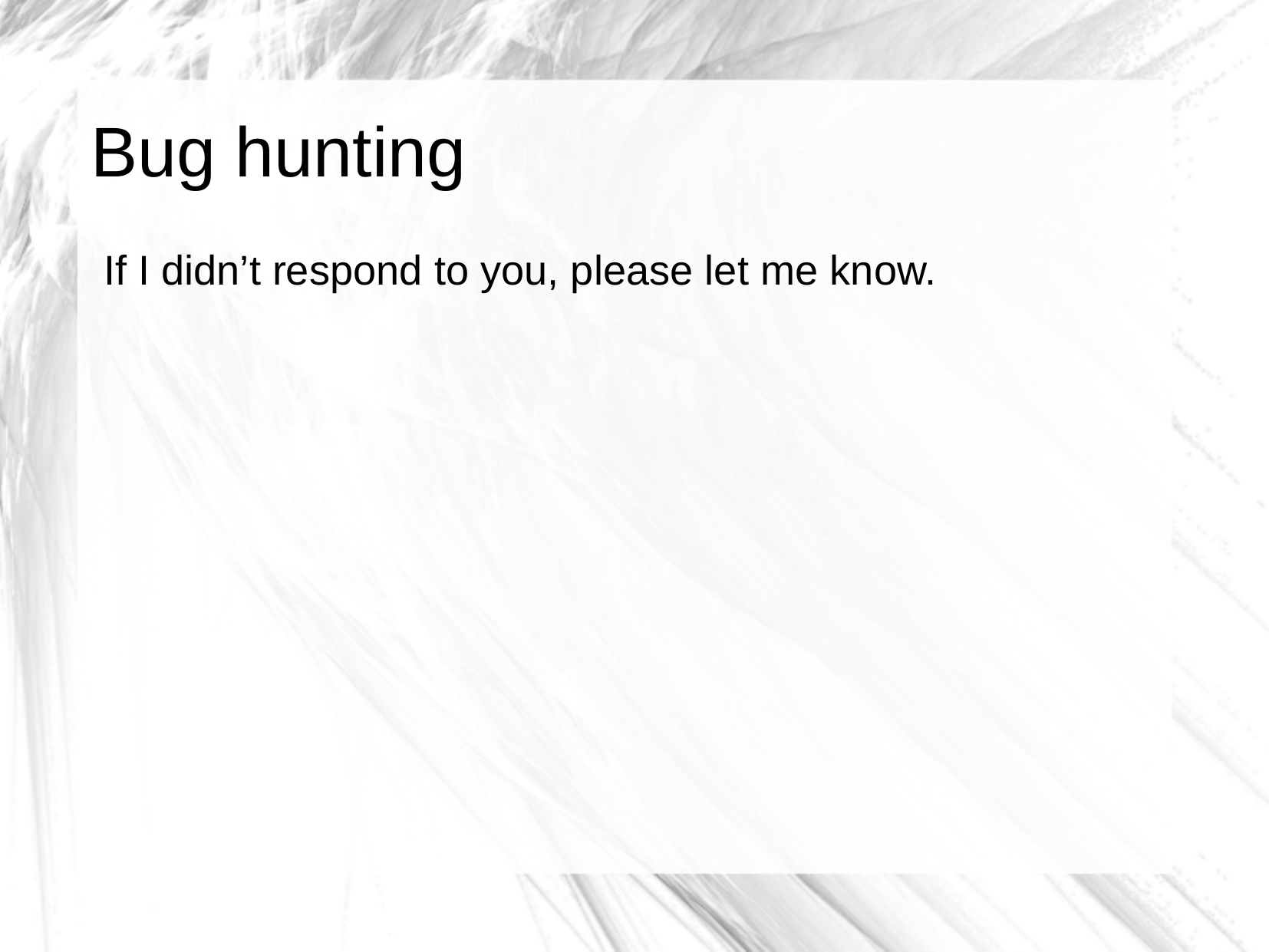

# Bug hunting
If I didn’t respond to you, please let me know.